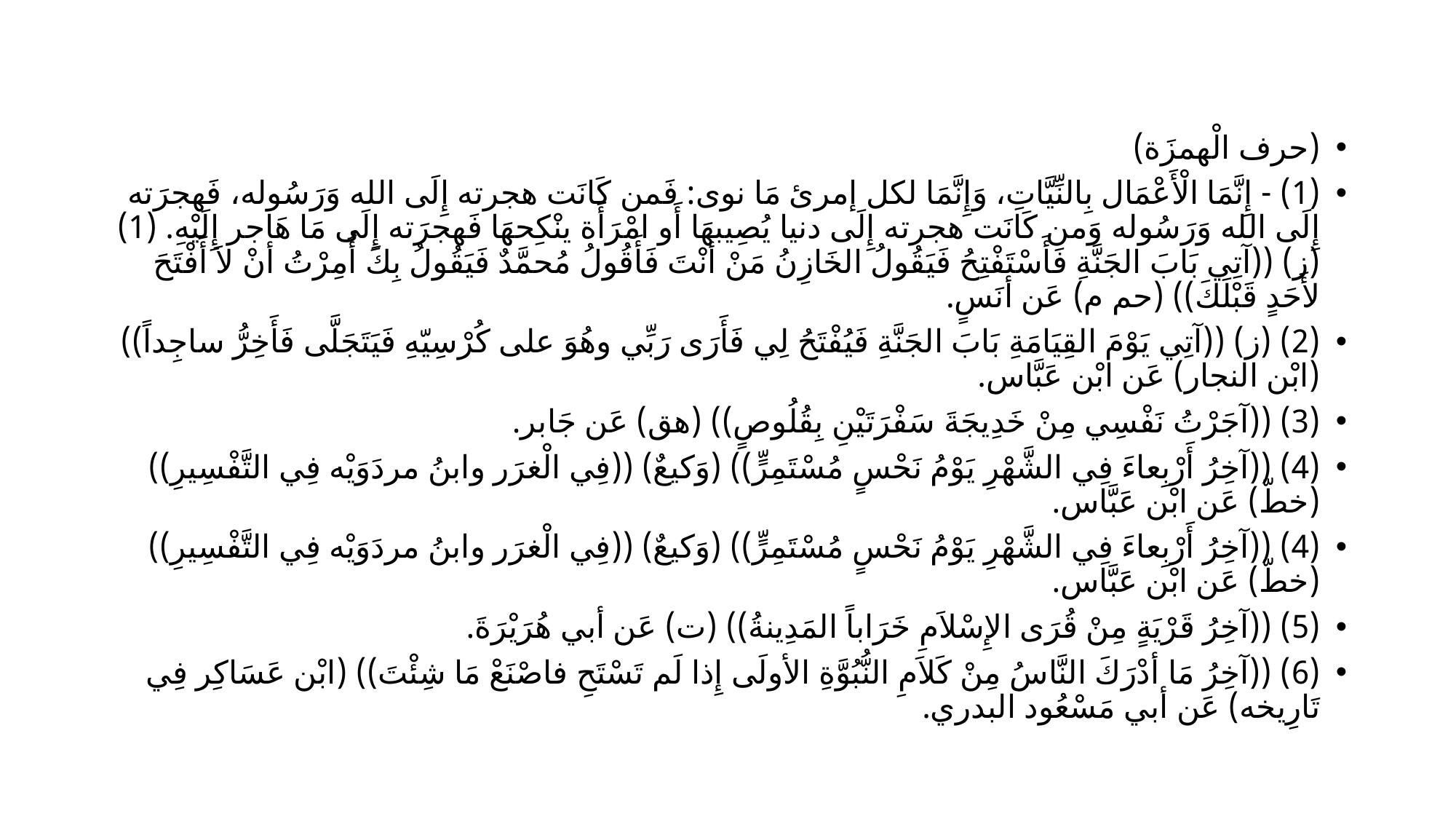

#
(حرف الْهمزَة)
(1) - إِنَّمَا الْأَعْمَال بِالنِّيَّاتِ، وَإِنَّمَا لكل إمرئ مَا نوى: فَمن كَانَت هجرته إِلَى الله وَرَسُوله، فَهجرَته إِلَى الله وَرَسُوله وَمن كَانَت هجرته إِلَى دنيا يُصِيبهَا أَو امْرَأَة ينْكِحهَا فَهجرَته إِلَى مَا هَاجر إِلَيْهِ. (1) (ز) ((آتِي بَابَ الجَنَّةِ فَأَسْتَفْتِحُ فَيَقُولُ الخَازِنُ مَنْ أنْتَ فَأَقُولُ مُحمَّدٌ فَيَقُولُ بِكَ أُمِرْتُ أنْ لاَ أَفْتَحَ لأَحَدٍ قَبْلَكَ)) (حم م) عَن أنَسٍ.
(2) (ز) ((آتِي يَوْمَ القِيَامَةِ بَابَ الجَنَّةِ فَيُفْتَحُ لِي فَأَرَى رَبِّي وهُوَ على كُرْسِيّهِ فَيَتَجَلَّى فَأَخِرُّ ساجِداً)) (ابْن النجار) عَن ابْن عَبَّاس.
(3) ((آجَرْتُ نَفْسِي مِنْ خَدِيجَةَ سَفْرَتَيْنِ بِقُلُوصٍ)) (هق) عَن جَابر.
(4) ((آخِرُ أَرْبِعاءَ فِي الشَّهْرِ يَوْمُ نَحْسٍ مُسْتَمِرٍّ)) (وَكيعٌ) ((فِي الْغرَر وابنُ مردَوَيْه فِي التَّفْسِيرِ)) (خطّ) عَن ابْن عَبَّاس.
(4) ((آخِرُ أَرْبِعاءَ فِي الشَّهْرِ يَوْمُ نَحْسٍ مُسْتَمِرٍّ)) (وَكيعٌ) ((فِي الْغرَر وابنُ مردَوَيْه فِي التَّفْسِيرِ)) (خطّ) عَن ابْن عَبَّاس.
(5) ((آخِرُ قَرْيَةٍ مِنْ قُرَى الإِسْلاَمِ خَرَاباً المَدِينةُ)) (ت) عَن أبي هُرَيْرَةَ.
(6) ((آخِرُ مَا أدْرَكَ النَّاسُ مِنْ كَلاَمِ النُّبُوَّةِ الأولَى إِذا لَم تَسْتَحِ فاصْنَعْ مَا شِئْتَ)) (ابْن عَسَاكِر فِي تَارِيخه) عَن أبي مَسْعُود البدري.